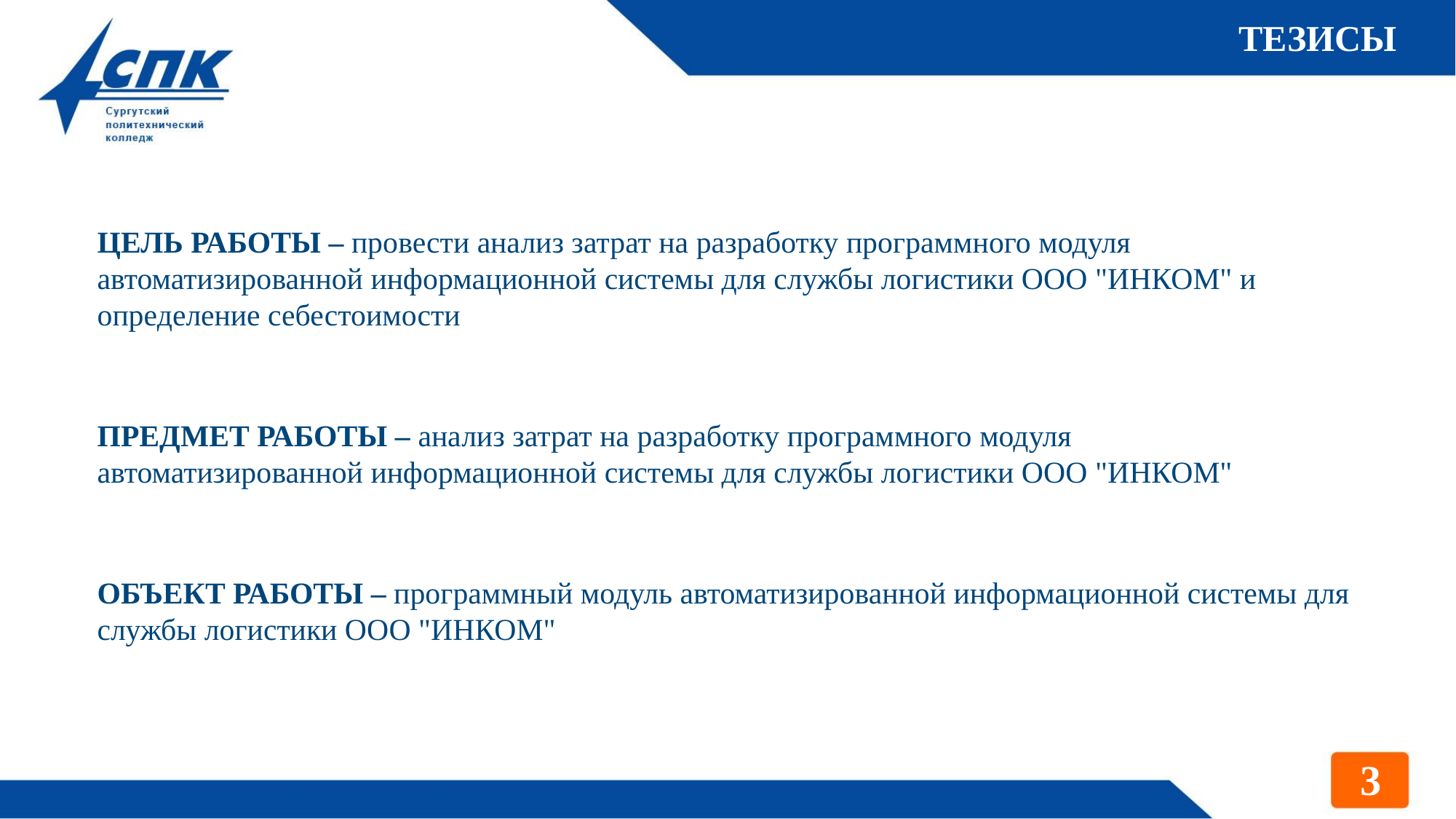

ТЕЗИСЫ
ЦЕЛЬ РАБОТЫ – провести анализ затрат на разработку программного модуля автоматизированной информационной системы для службы логистики ООО "ИНКОМ" и определение себестоимости
ПРЕДМЕТ РАБОТЫ – анализ затрат на разработку программного модуля автоматизированной информационной системы для службы логистики ООО "ИНКОМ"
ОБЪЕКТ РАБОТЫ – программный модуль автоматизированной информационной системы для службы логистики ООО "ИНКОМ"

3